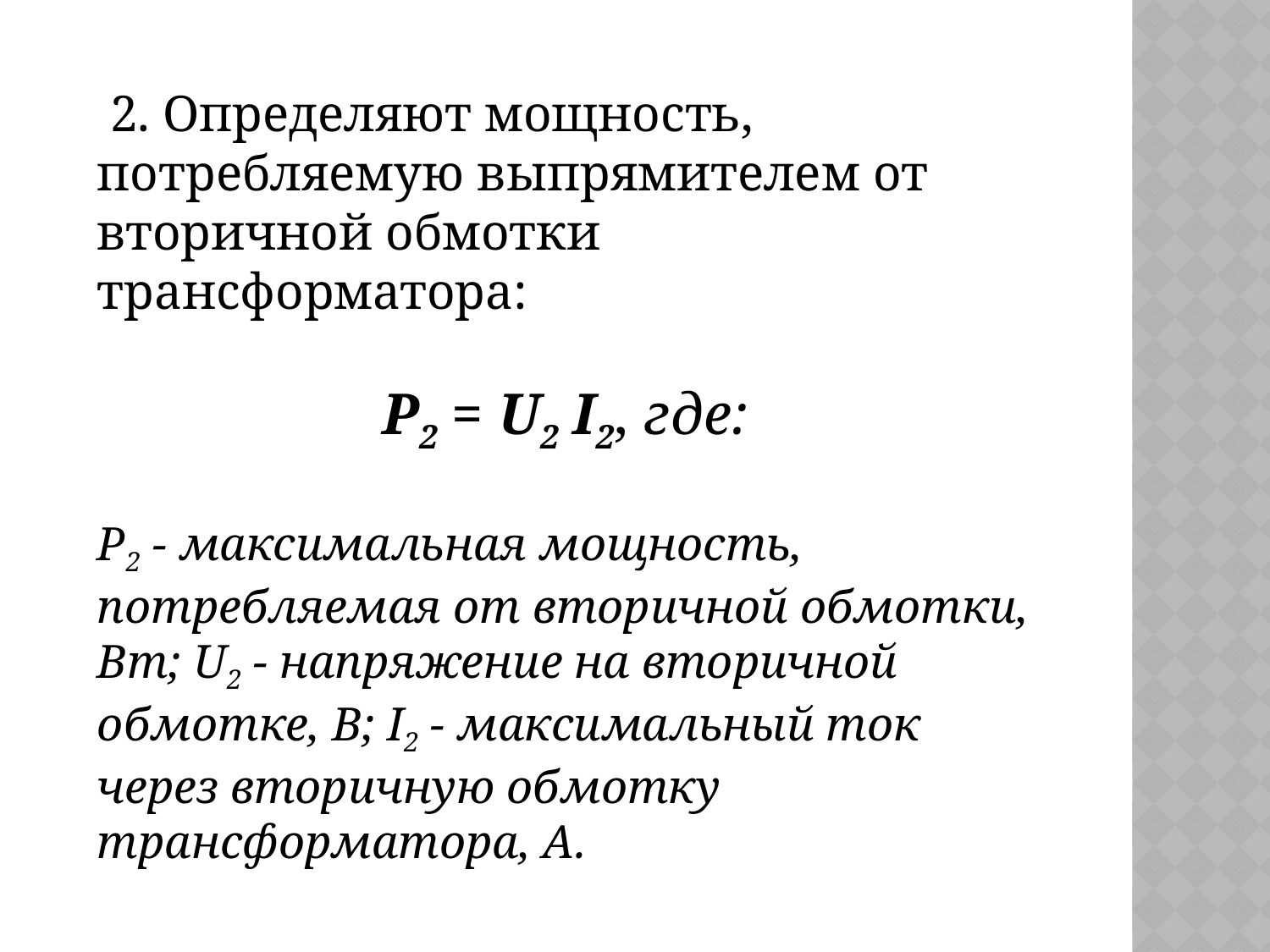

2. Определяют мощность, потребляемую выпрямителем от вторичной обмотки трансформатора:

 P2 = U2 I2, где:

P2 - максимальная мощность, потребляемая от вторичной обмотки, Вт; U2 - напряжение на вторичной обмотке, В; I2 - максимальный ток через вторичную обмотку трансформатора, А.